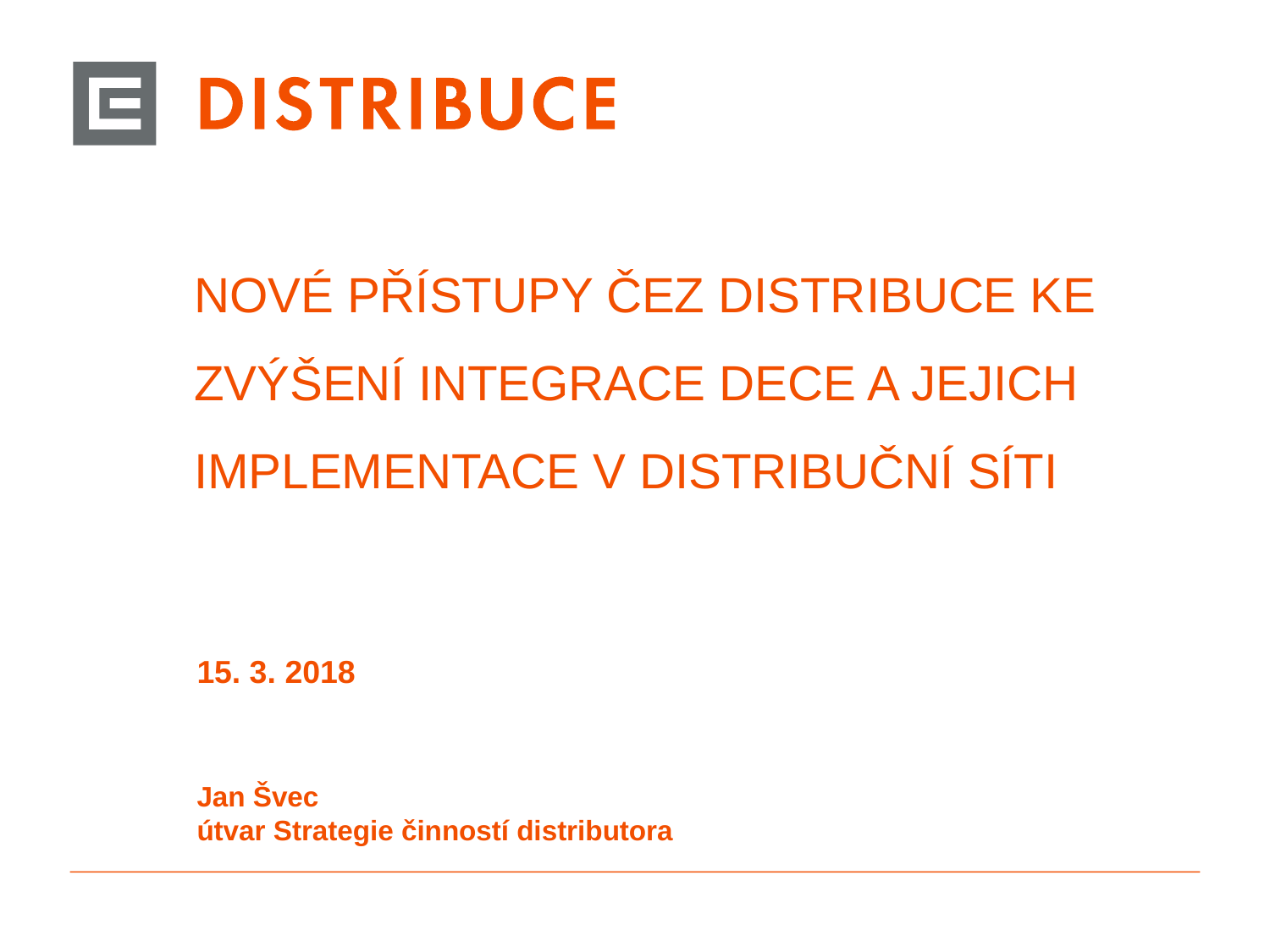

# Nové přístupy ČEZ Distribuce ke zvýšení integrace DECE a jejich implementace v distribuční síti
15. 3. 2018
Jan Švec
útvar Strategie činností distributora